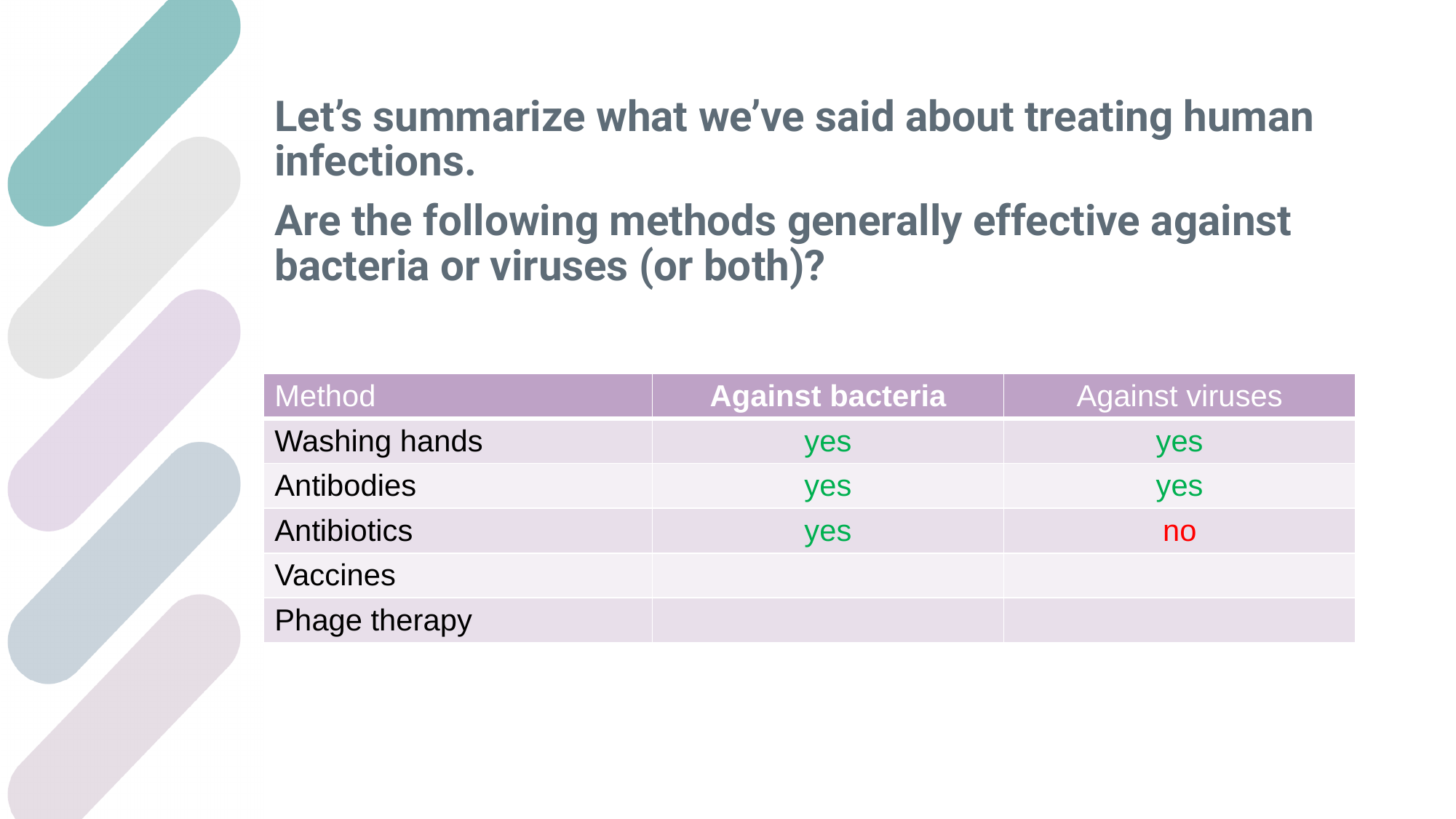

Let’s summarize what we’ve said about treating human infections.
Are the following methods generally effective against bacteria or viruses (or both)?
| Method | Against bacteria | Against viruses |
| --- | --- | --- |
| Washing hands | yes | yes |
| Antibodies | yes | yes |
| Antibiotics | yes | no |
| Vaccines |  |  |
| Phage therapy |  |  |